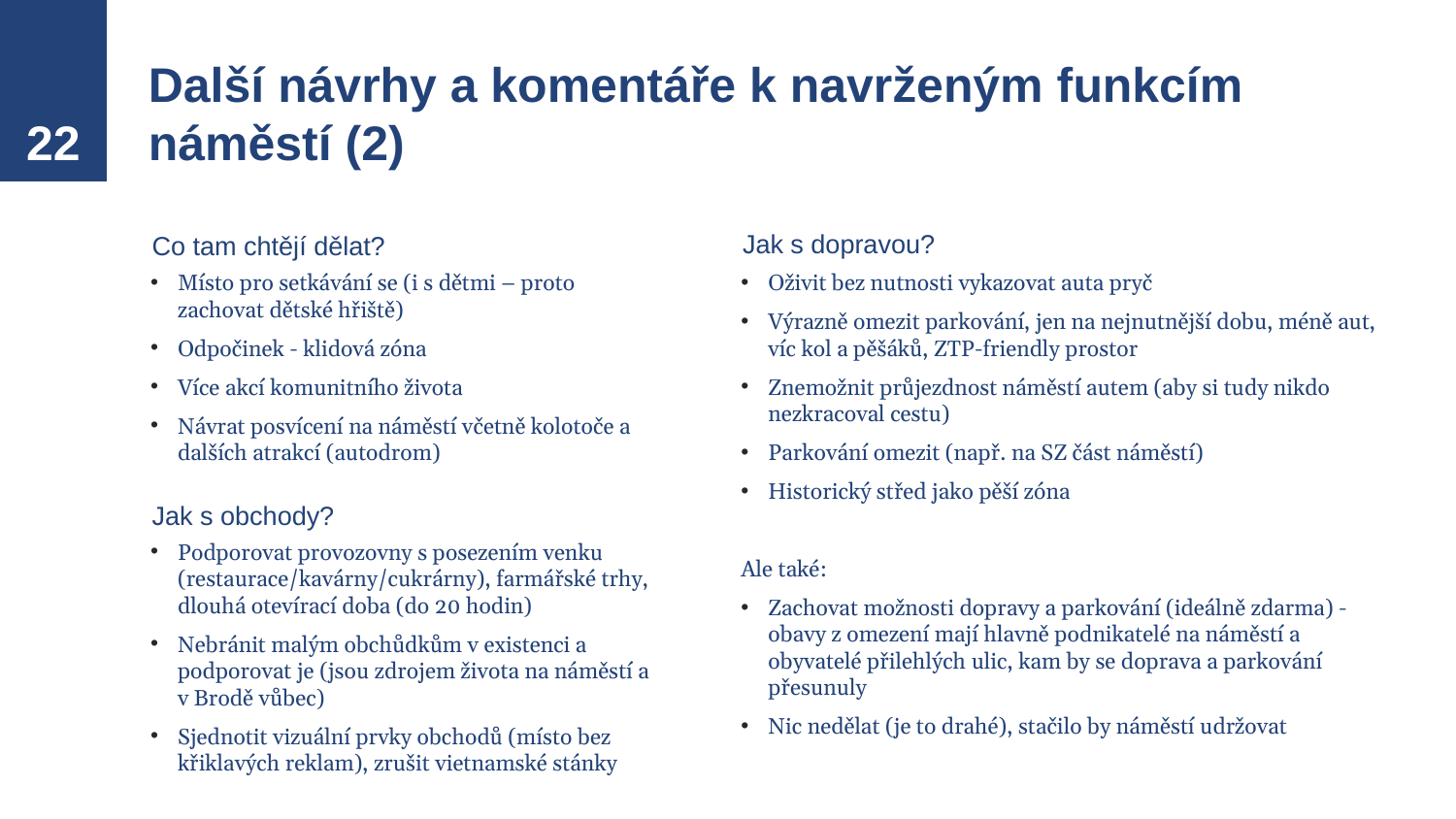

# Další návrhy a komentáře k navrženým funkcím náměstí (2)
22
Jak s dopravou?
Co tam chtějí dělat?
A
Místo pro setkávání se (i s dětmi – proto zachovat dětské hřiště)
Odpočinek - klidová zóna
Více akcí komunitního života
Návrat posvícení na náměstí včetně kolotoče a dalších atrakcí (autodrom)
Oživit bez nutnosti vykazovat auta pryč
Výrazně omezit parkování, jen na nejnutnější dobu, méně aut, víc kol a pěšáků, ZTP-friendly prostor
Znemožnit průjezdnost náměstí autem (aby si tudy nikdo nezkracoval cestu)
Parkování omezit (např. na SZ část náměstí)
Historický střed jako pěší zóna

Ale také:
Zachovat možnosti dopravy a parkování (ideálně zdarma) - obavy z omezení mají hlavně podnikatelé na náměstí a obyvatelé přilehlých ulic, kam by se doprava a parkování přesunuly
Nic nedělat (je to drahé), stačilo by náměstí udržovat

A
Jak s obchody?
Podporovat provozovny s posezením venku (restaurace/kavárny/cukrárny), farmářské trhy, dlouhá otevírací doba (do 20 hodin)
Nebránit malým obchůdkům v existenci a podporovat je (jsou zdrojem života na náměstí a v Brodě vůbec)
Sjednotit vizuální prvky obchodů (místo bez křiklavých reklam), zrušit vietnamské stánky